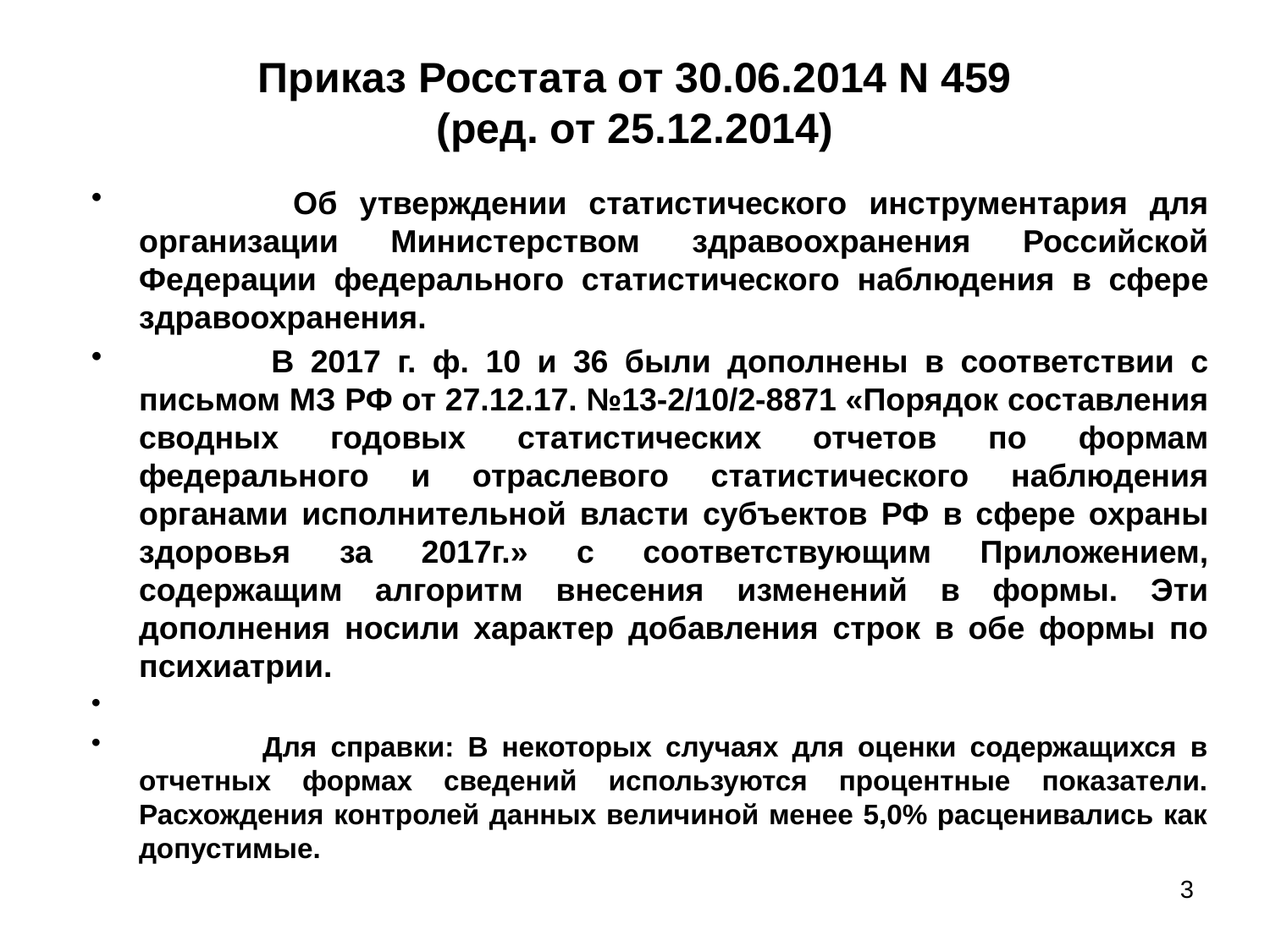

# Приказ Росстата от 30.06.2014 N 459 (ред. от 25.12.2014)
       Об утверждении статистического инструментария для организации Министерством здравоохранения Российской Федерации федерального статистического наблюдения в сфере здравоохранения.
        В 2017 г. ф. 10 и 36 были дополнены в соответствии с письмом МЗ РФ от 27.12.17. №13-2/10/2-8871 «Порядок составления сводных годовых статистических отчетов по формам федерального и отраслевого статистического наблюдения органами исполнительной власти субъектов РФ в сфере охраны здоровья за 2017г.» с соответствующим Приложением, содержащим алгоритм внесения изменений в формы. Эти дополнения носили характер добавления строк в обе формы по психиатрии.

         Для справки: В некоторых случаях для оценки содержащихся в отчетных формах сведений используются процентные показатели. Расхождения контролей данных величиной менее 5,0% расценивались как допустимые.

3